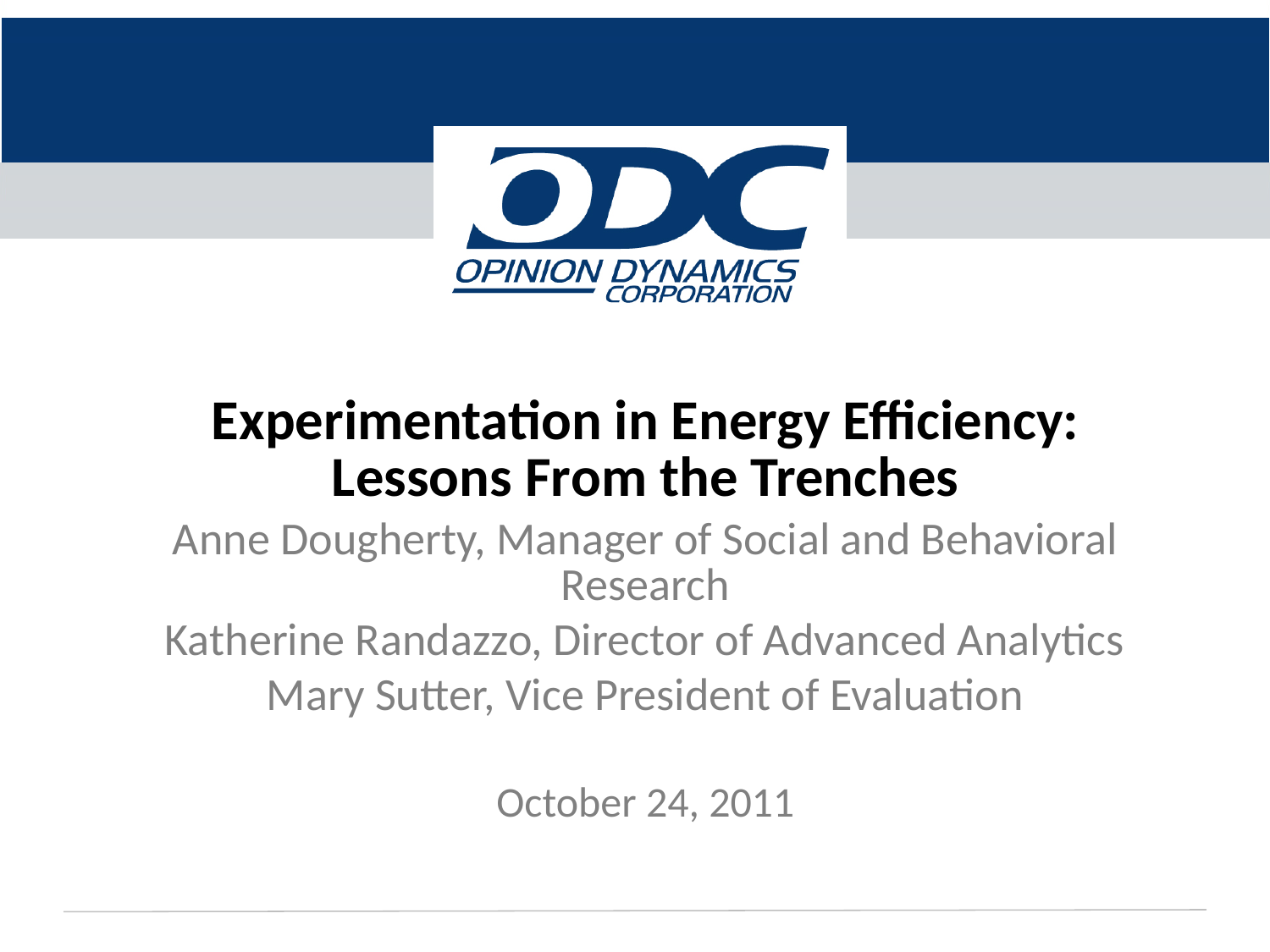

Experimentation in Energy Efficiency: Lessons From the Trenches
Anne Dougherty, Manager of Social and Behavioral Research
Katherine Randazzo, Director of Advanced Analytics
Mary Sutter, Vice President of Evaluation

October 24, 2011